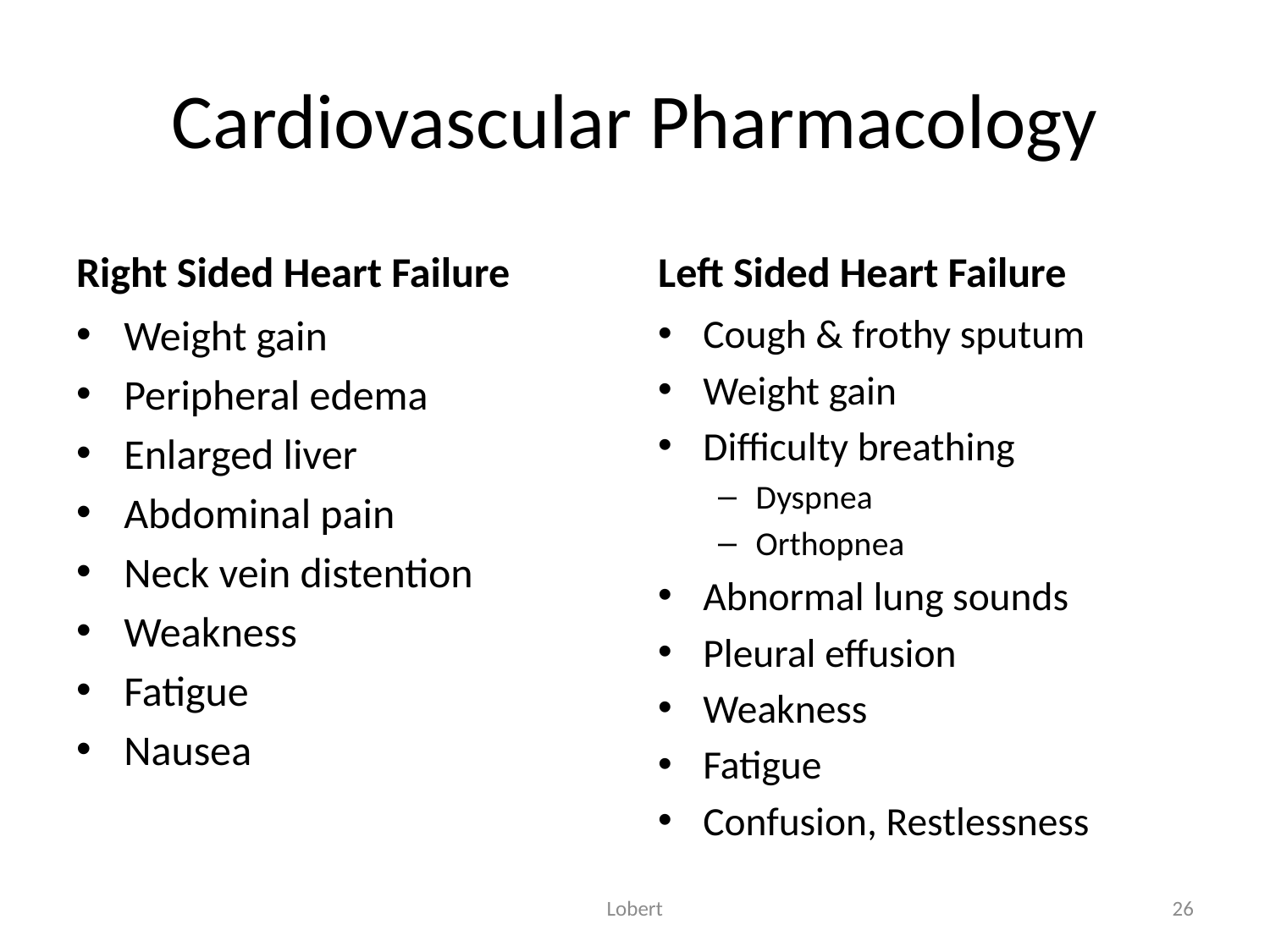

# Cardiovascular Pharmacology
Right Sided Heart Failure
Left Sided Heart Failure
Weight gain
Peripheral edema
Enlarged liver
Abdominal pain
Neck vein distention
Weakness
Fatigue
Nausea

Cough & frothy sputum
Weight gain
Difficulty breathing
Dyspnea
Orthopnea
Abnormal lung sounds
Pleural effusion
Weakness
Fatigue
Confusion, Restlessness

Lobert
26